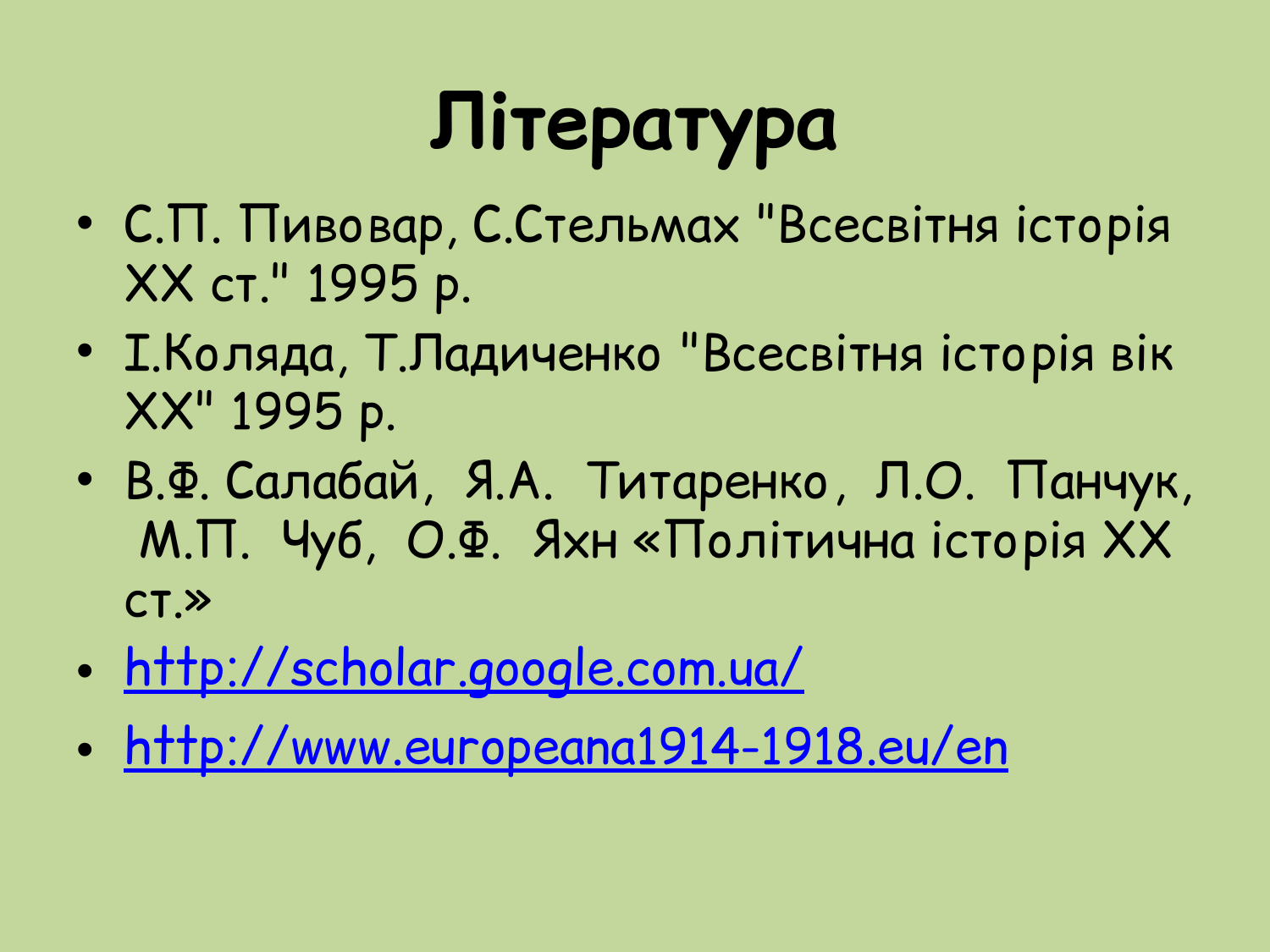

# Література
С.П. Пивовар, С.Стельмах "Всесвітня історія ХХ ст." 1995 р.
І.Коляда, Т.Ладиченко "Всесвітня історія вік ХХ" 1995 р.
В.Ф. Салабай,  Я.А.  Титаренко,  Л.О.  Панчук,  М.П.  Чуб,  О.Ф.  Яхн «Політична історія ХХ ст.»
http://scholar.google.com.ua/
http://www.europeana1914-1918.eu/en